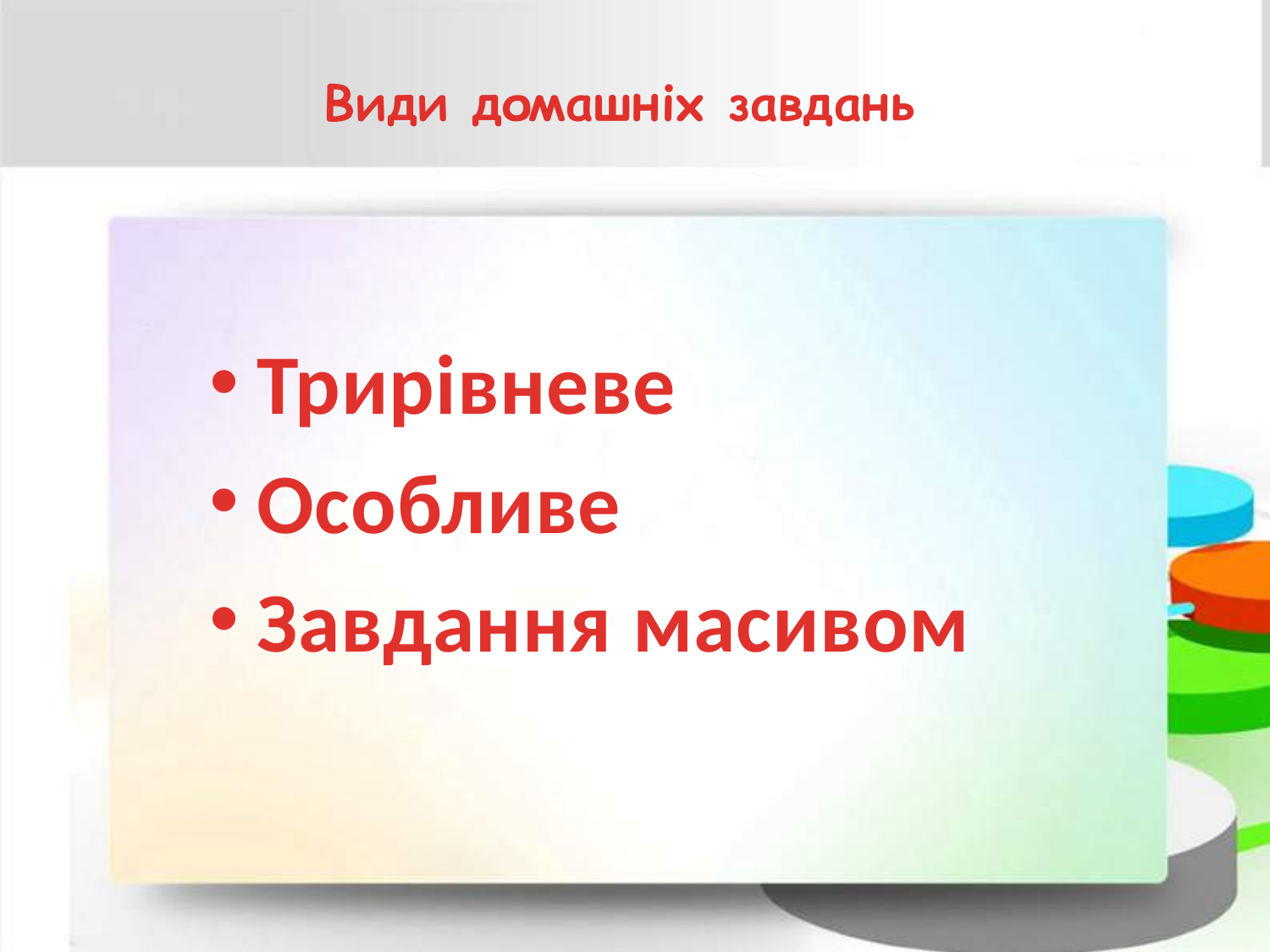

Види домашніх завдань
Трирівневе
Особливе
Завдання масивом